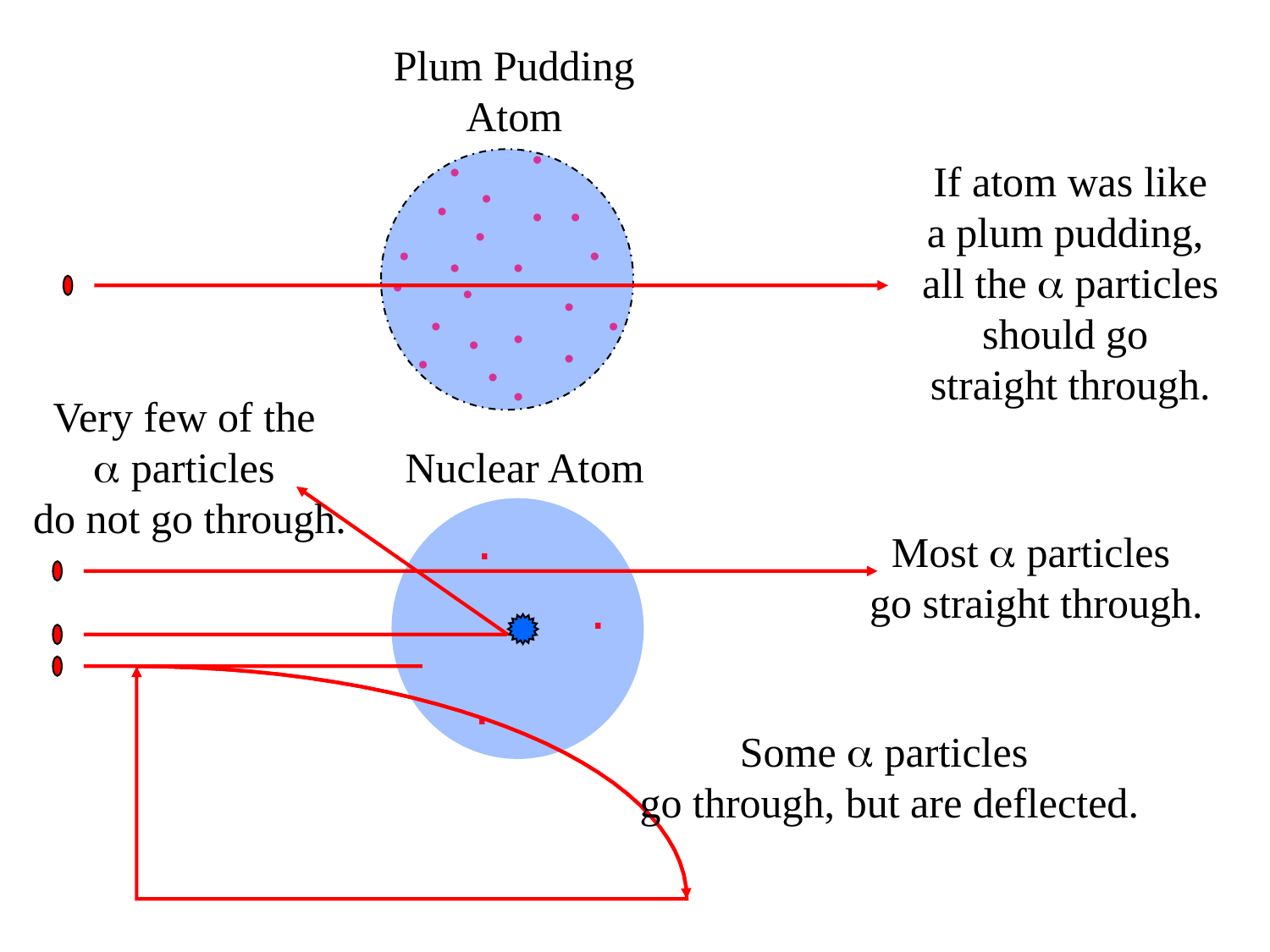

Plum Pudding
Atom
•
•
•
•
•
•
•
•
•
•
•
•
•
•
•
•
•
•
•
•
•
•

If atom was like
a plum pudding,
all the α particles
should go
straight through.

Very few of the
α particles
do not go through.

Nuclear Atom
.

.

.
Most α particles
go straight through.

Some α particles
go through, but are deflected.